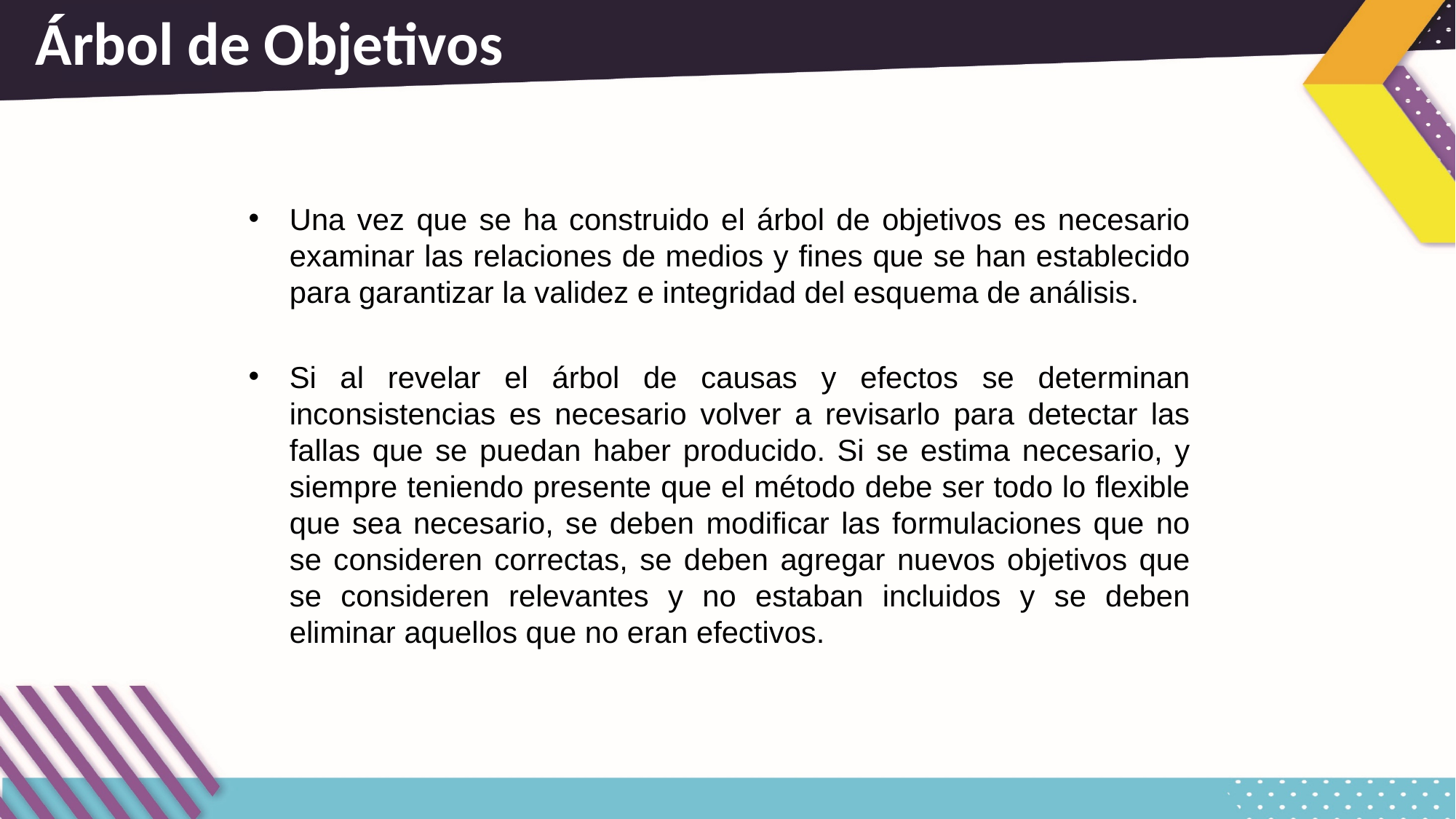

# Árbol de Objetivos
Una vez que se ha construido el árbol de objetivos es necesario examinar las relaciones de medios y fines que se han establecido para garantizar la validez e integridad del esquema de análisis.

Si al revelar el árbol de causas y efectos se determinan inconsistencias es necesario volver a revisarlo para detectar las fallas que se puedan haber producido. Si se estima necesario, y siempre teniendo presente que el método debe ser todo lo flexible que sea necesario, se deben modificar las formulaciones que no se consideren correctas, se deben agregar nuevos objetivos que se consideren relevantes y no estaban incluidos y se deben eliminar aquellos que no eran efectivos.